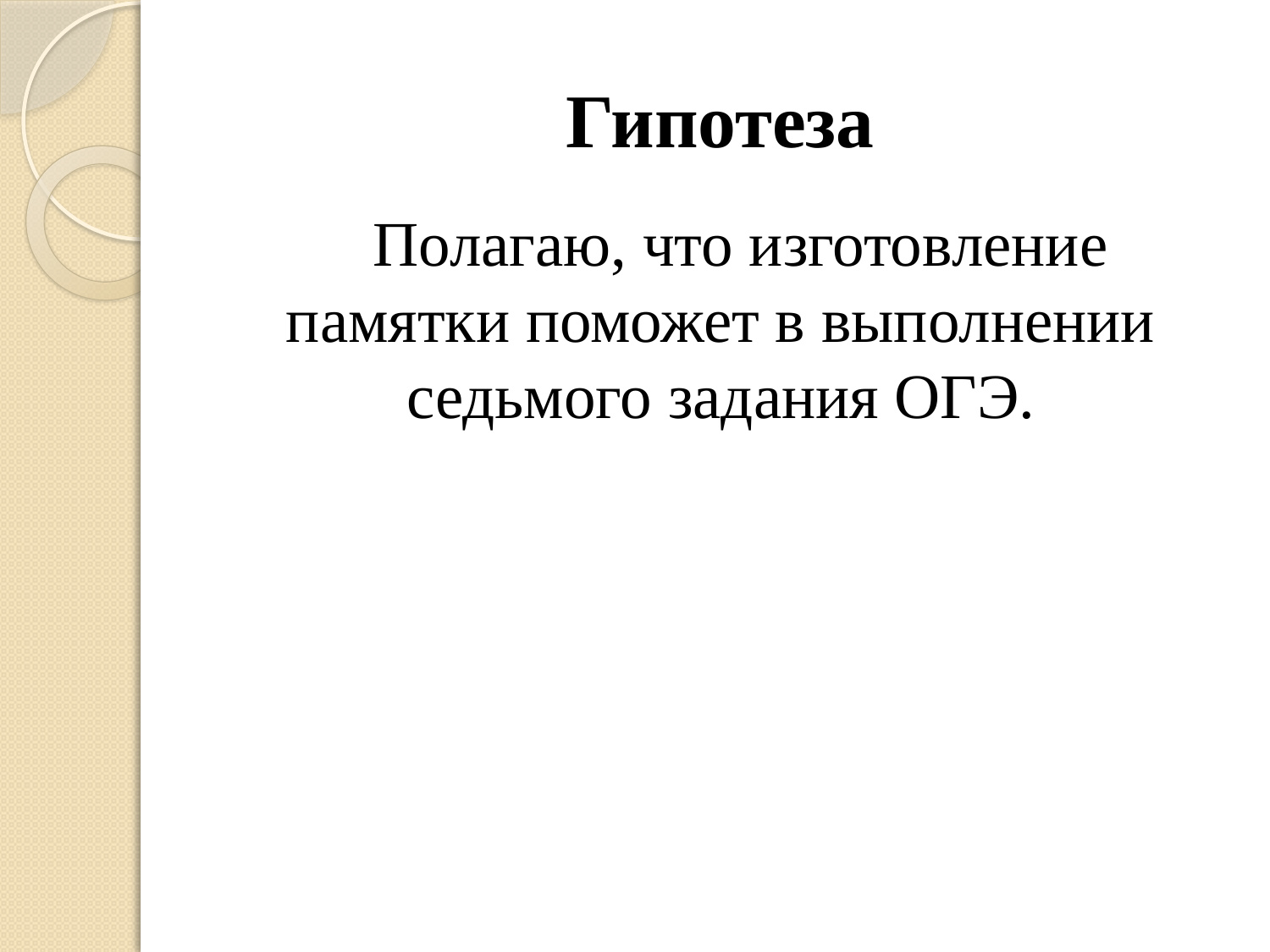

# Гипотеза
Полагаю, что изготовление памятки поможет в выполнении седьмого задания ОГЭ.